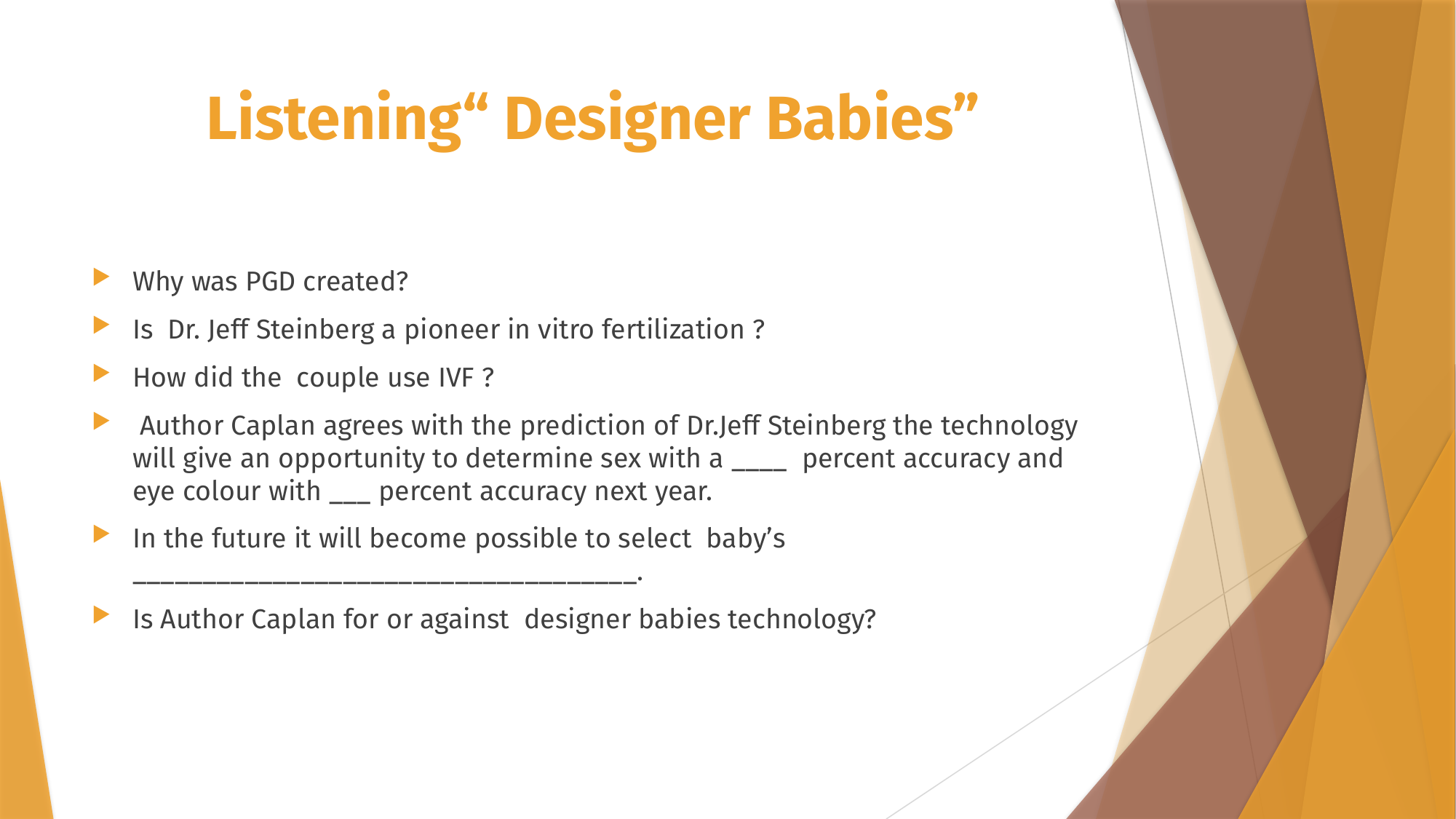

# Listening“ Designer Babies”
Why was PGD created?
Is  Dr. Jeff Steinberg a pioneer in vitro fertilization ?
How did the  couple use IVF ?
 Author Caplan agrees with the prediction of Dr.Jeff Steinberg the technology will give an opportunity to determine sex with a ____  percent accuracy and eye colour with ___ percent accuracy next year.
In the future it will become possible to select  baby’s ____________________________________.
Is Author Caplan for or against  designer babies technology?